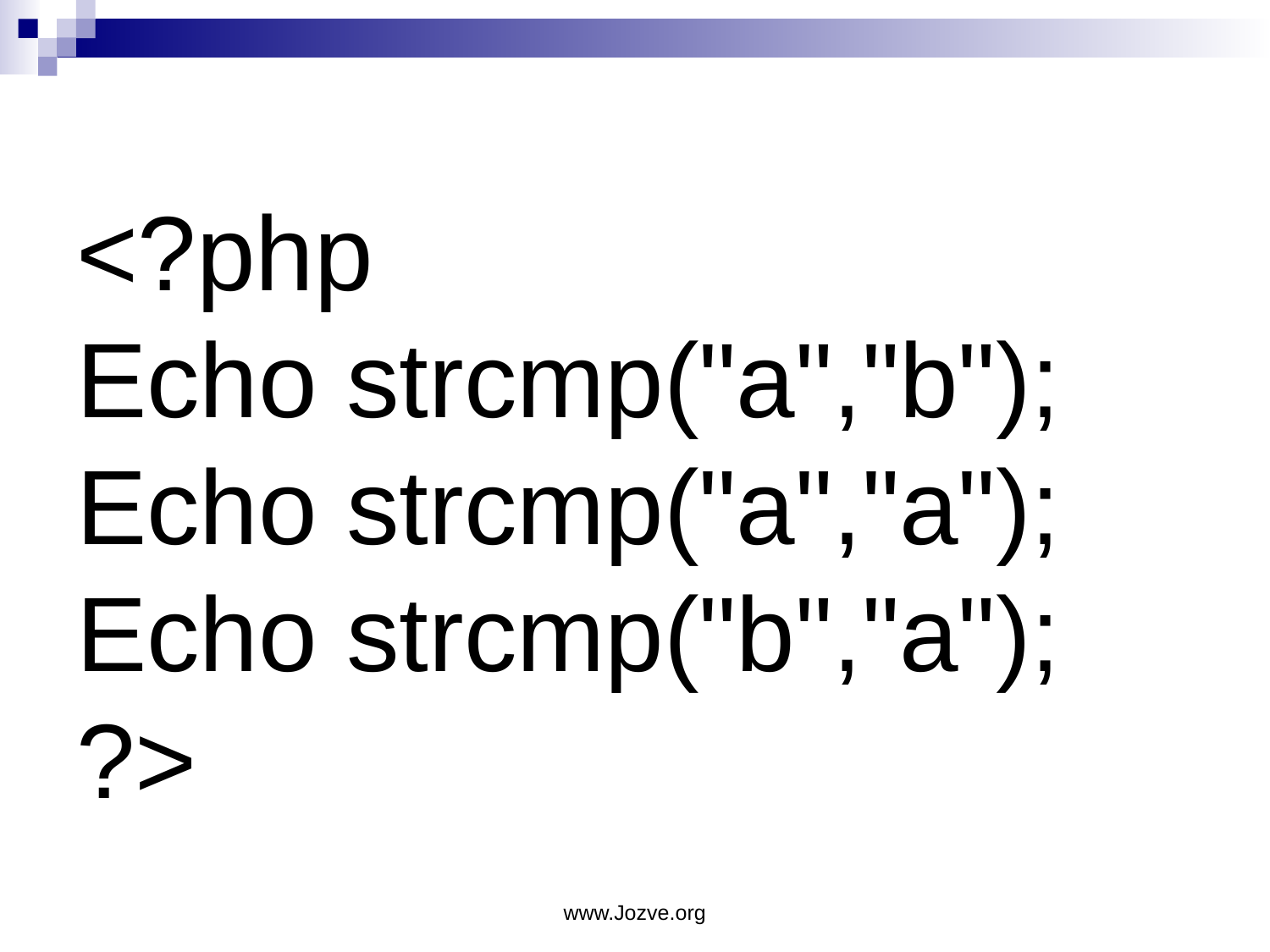

# <?php Echo strcmp("a","b"); Echo strcmp("a","a"); Echo strcmp("b","a"); ?>
www.Jozve.org